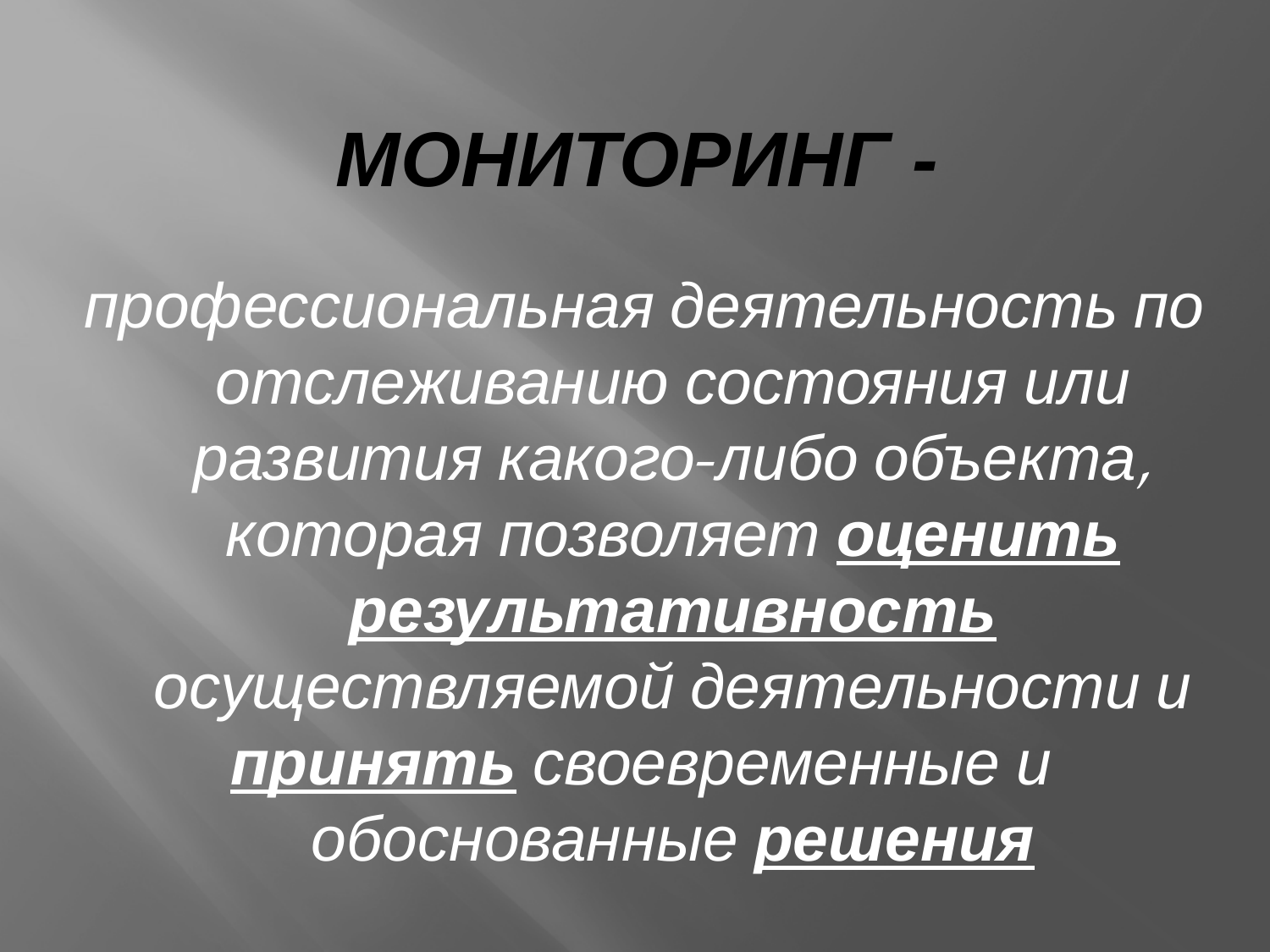

# МОНИТОРИНГ -

профессиональная деятельность по отслеживанию состояния или развития какого-либо объекта, которая позволяет оценить результативность осуществляемой деятельности и принять своевременные и     обоснованные решения